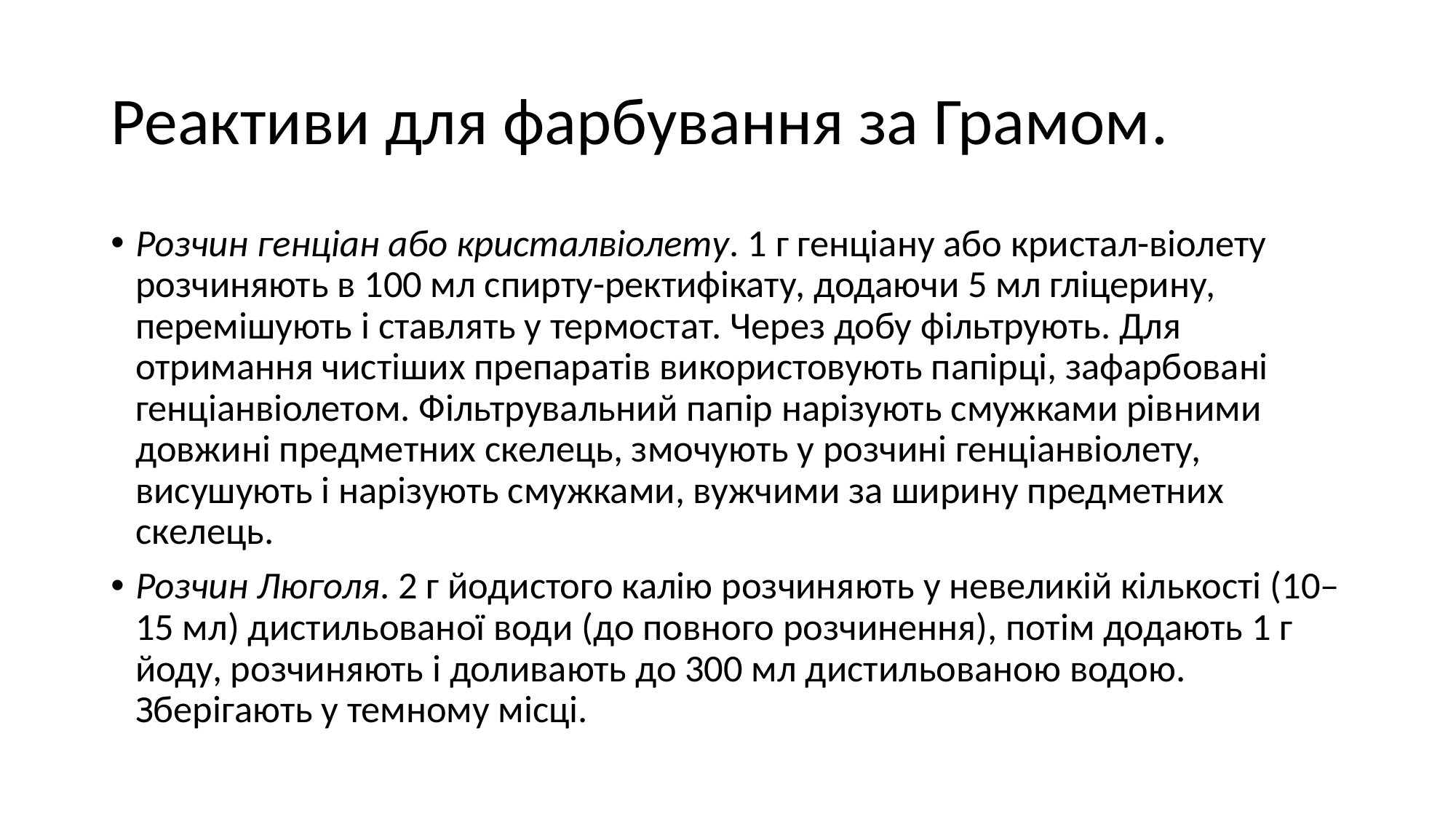

# Реактиви для фарбування за Грамом.
Розчин генціан або кристалвіолету. 1 г генціану або кристал-віолету розчиняють в 100 мл спирту-ректифікату, додаючи 5 мл гліцерину, перемішують і ставлять у термостат. Через добу фільтрують. Для отримання чистіших препаратів використовують папірці, зафарбовані генціанвіолетом. Фільтрувальний папір нарізують смужками рівними довжині предметних скелець, змочують у розчині генціанвіолету, висушують і нарізують смужками, вужчими за ширину предметних скелець.
Розчин Люголя. 2 г йодистого калію розчиняють у невеликій кількості (10–15 мл) дистильованої води (до повного розчинення), потім додають 1 г йоду, розчиняють і доливають до 300 мл дистильованою водою. Зберігають у темному місці.